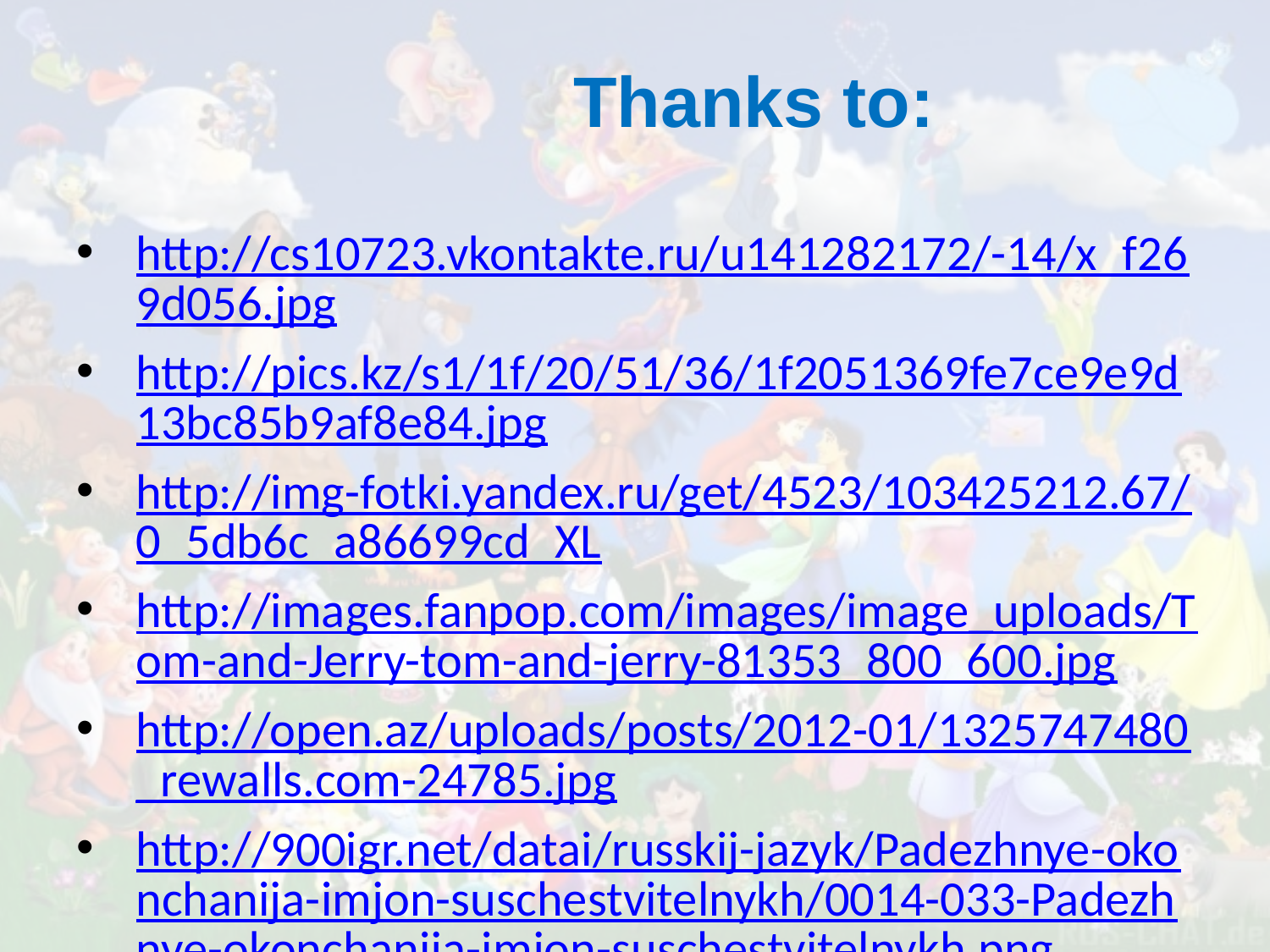

Thanks to:

http://cs10723.vkontakte.ru/u141282172/-14/x_f269d056.jpg
http://pics.kz/s1/1f/20/51/36/1f2051369fe7ce9e9d13bc85b9af8e84.jpg
http://img-fotki.yandex.ru/get/4523/103425212.67/0_5db6c_a86699cd_XL
http://images.fanpop.com/images/image_uploads/Tom-and-Jerry-tom-and-jerry-81353_800_600.jpg
http://open.az/uploads/posts/2012-01/1325747480_rewalls.com-24785.jpg
http://900igr.net/datai/russkij-jazyk/Padezhnye-okonchanija-imjon-suschestvitelnykh/0014-033-Padezhnye-okonchanija-imjon-suschestvitelnykh.png
http://images.wikia.com/disney/images/b/b2/Iago_KHREC.png
http://stat20.privet.ru/lr/0b2acab12e0ae5ba75b4cc7a4ee774db